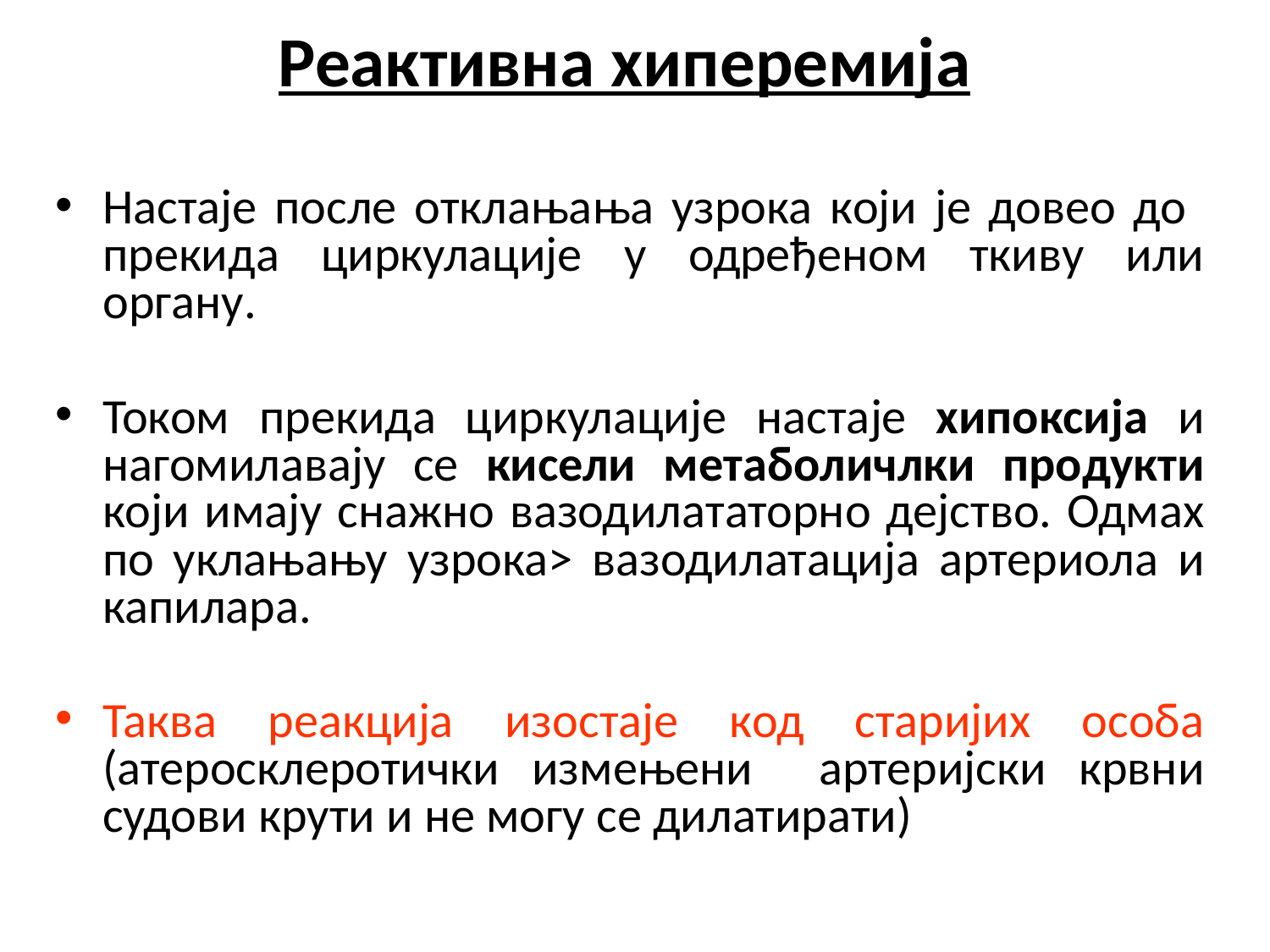

# Реактивна хиперемија
Настаје после отклањања узрока који је довео до  прекида циркулације у одређеном ткиву или органу.

Током прекида циркулације настаје хипоксија и нагомилавају се кисели метаболичлки продукти који имају снажно вазодилататорно дејство. Одмах по уклањању узрока> вазодилатација артериола и капилара.

Таква реакција изостаје код старијих особа (атеросклеротички измењени  артеријски крвни судови крути и не могу се дилатирати)